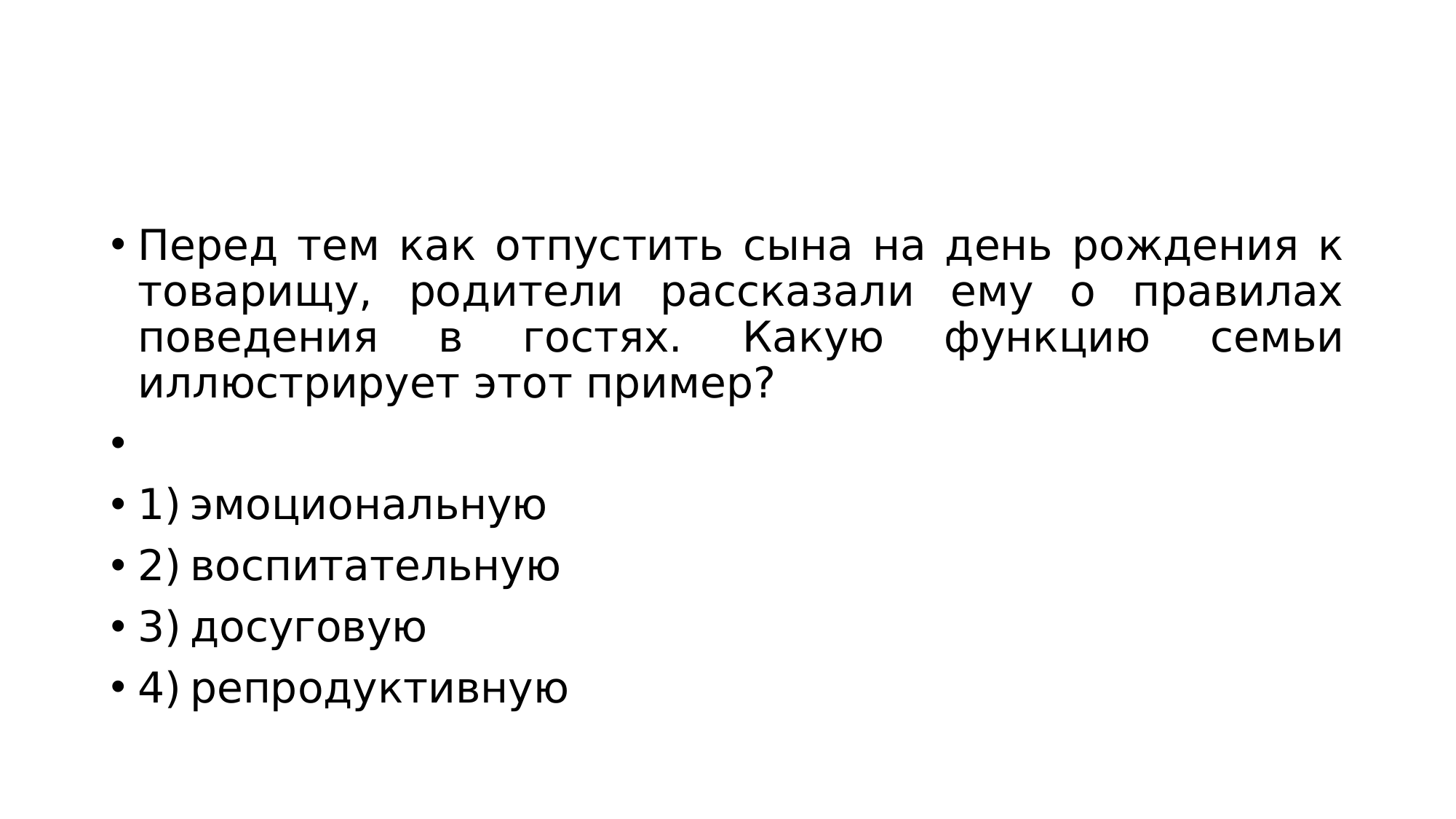

#
Перед тем как отпустить сына на день рождения к товарищу, родители рассказали ему о правилах поведения в гостях. Какую функцию семьи иллюстрирует этот пример?

1) эмоциональную
2) воспитательную
3) досуговую
4) репродуктивную